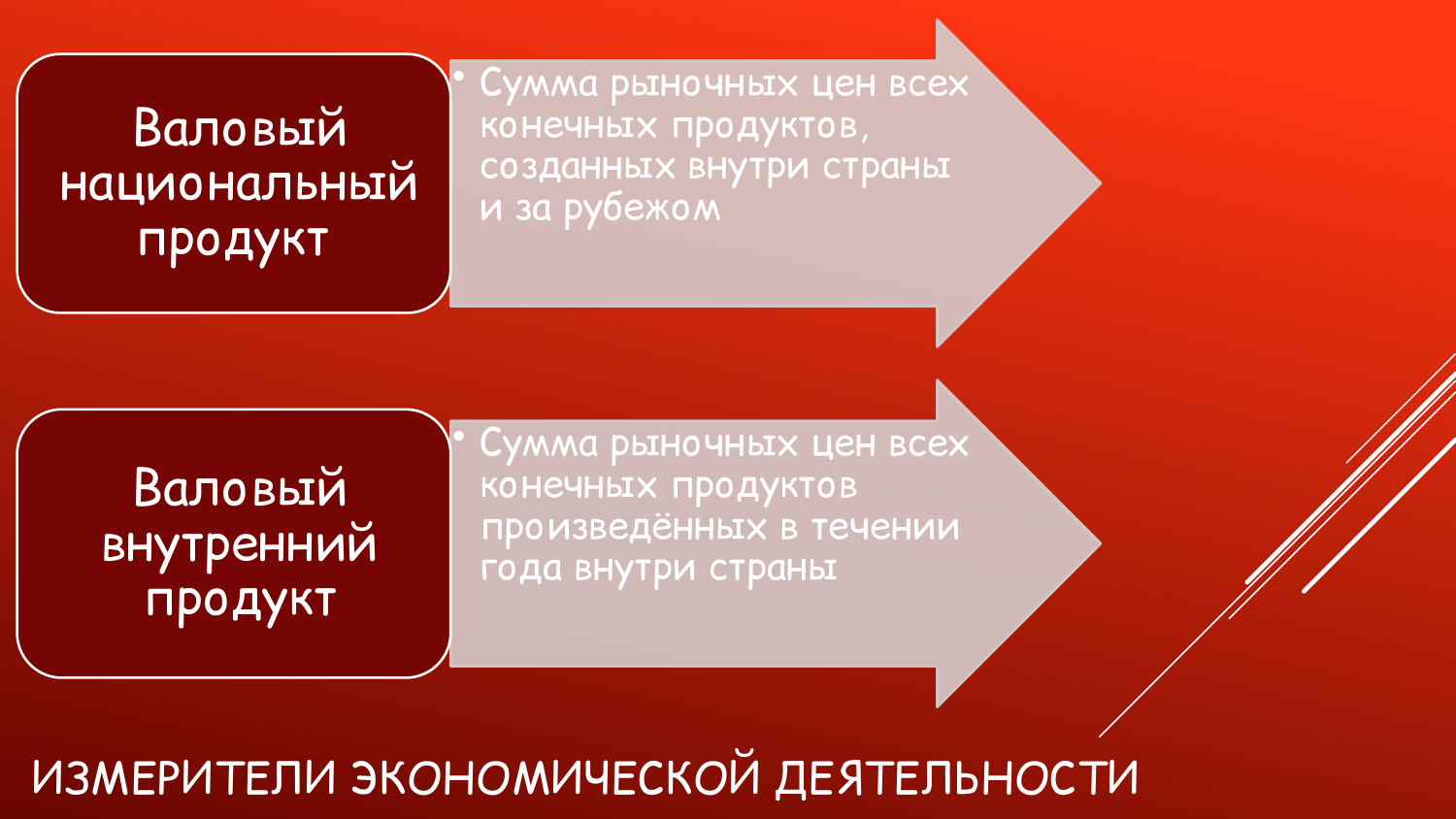

Сумма рыночных цен всех конечных продуктов, созданных внутри страны и за рубежом
Валовый национальный продукт
Сумма рыночных цен всех конечных продуктов произведённых в течении года внутри страны
Валовый внутренний продукт
# Измерители экономической деятельности